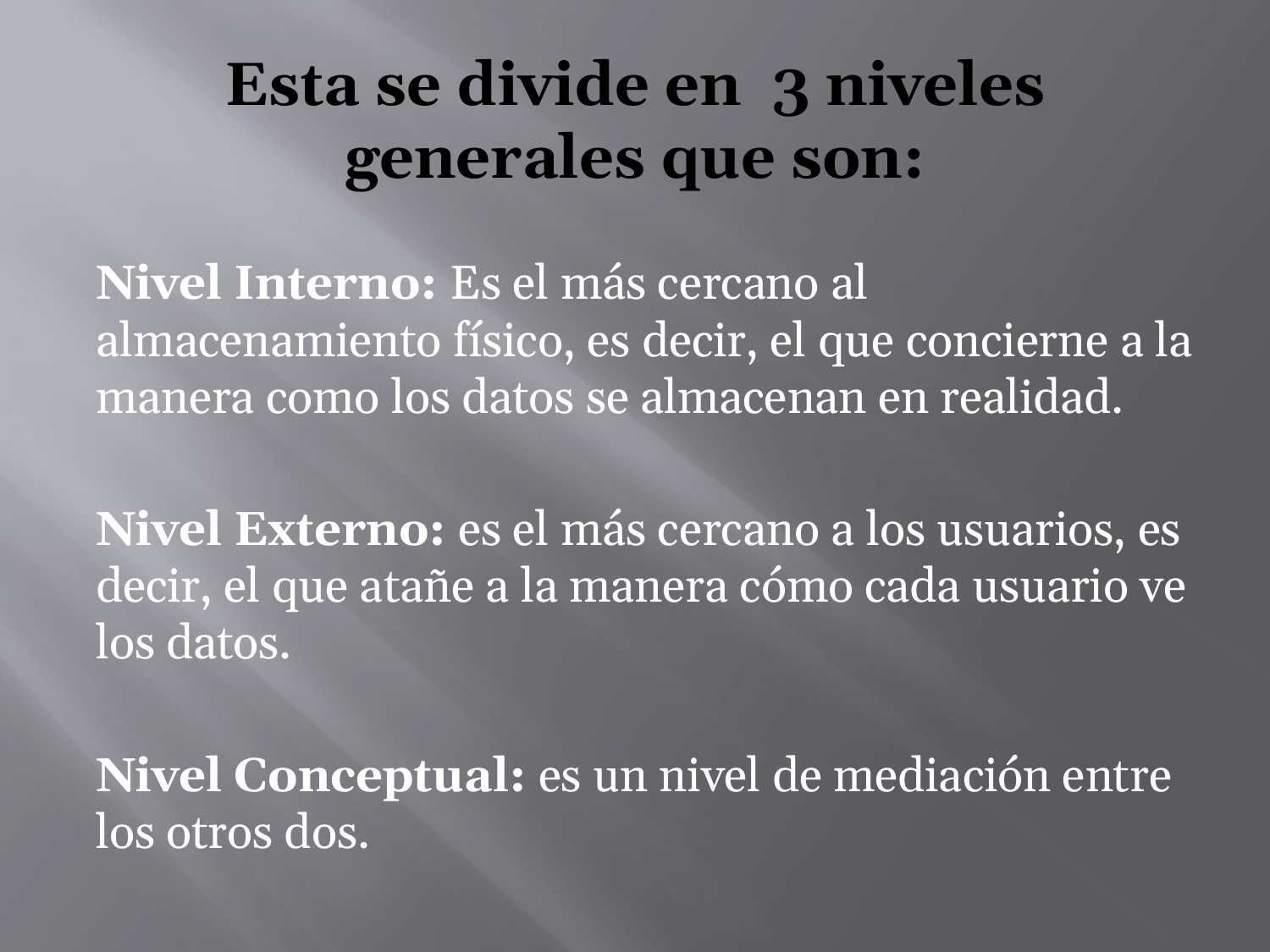

# Esta se divide en  3 niveles generales que son:
Nivel Interno: Es el más cercano al almacenamiento físico, es decir, el que concierne a la manera como los datos se almacenan en realidad.

Nivel Externo: es el más cercano a los usuarios, es decir, el que atañe a la manera cómo cada usuario ve los datos.

Nivel Conceptual: es un nivel de mediación entre los otros dos.